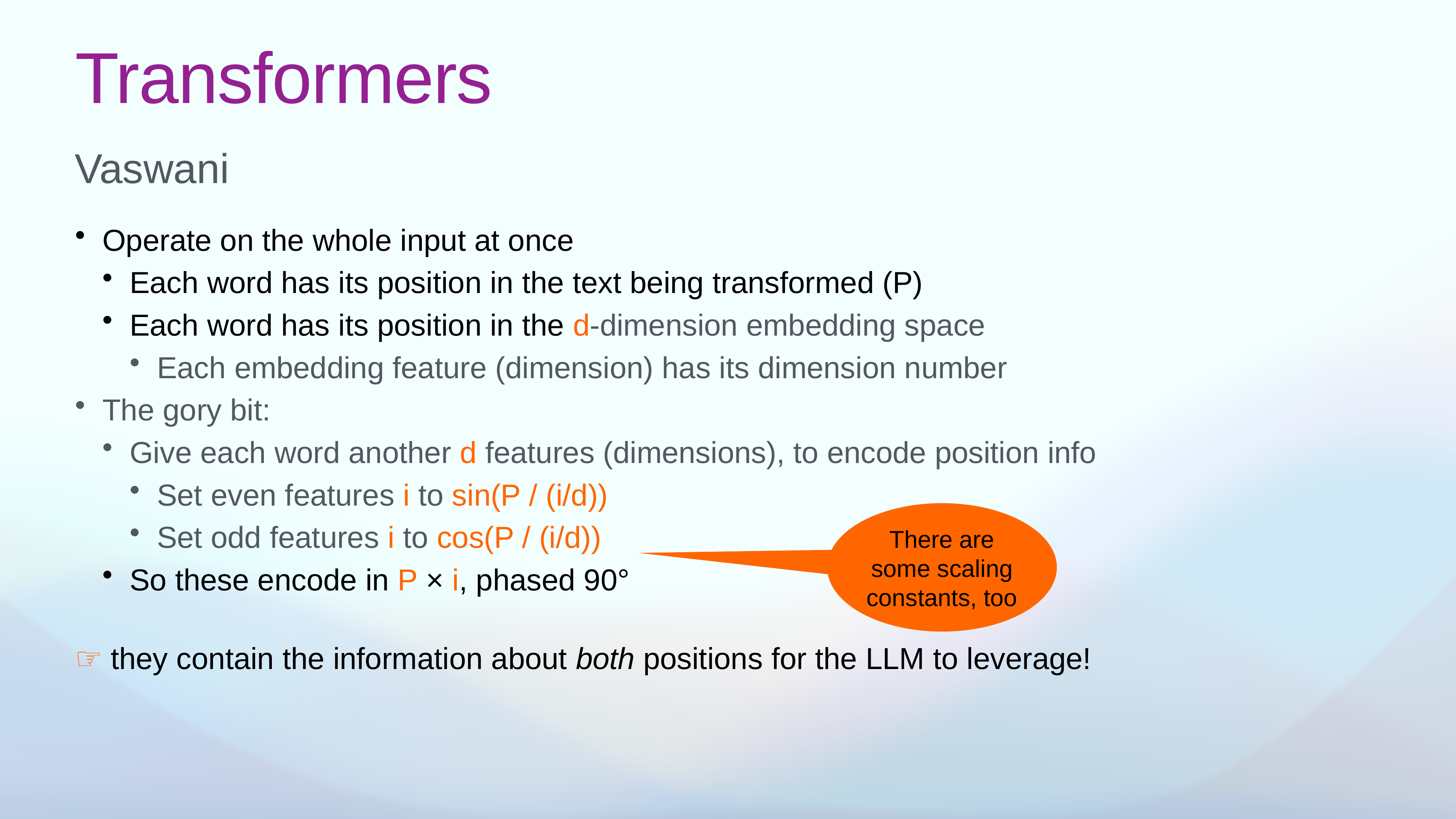

# Transformers
Vaswani
Operate on the whole input at once
Each word has its position in the text being transformed (P)
Each word has its position in the d-dimension embedding space
Each embedding feature (dimension) has its dimension number
The gory bit:
Give each word another d features (dimensions), to encode position info
Set even features i to sin(P / (i/d))
Set odd features i to cos(P / (i/d))
So these encode in P × i, phased 90°
☞ they contain the information about both positions for the LLM to leverage!
There are some scaling constants, too
8